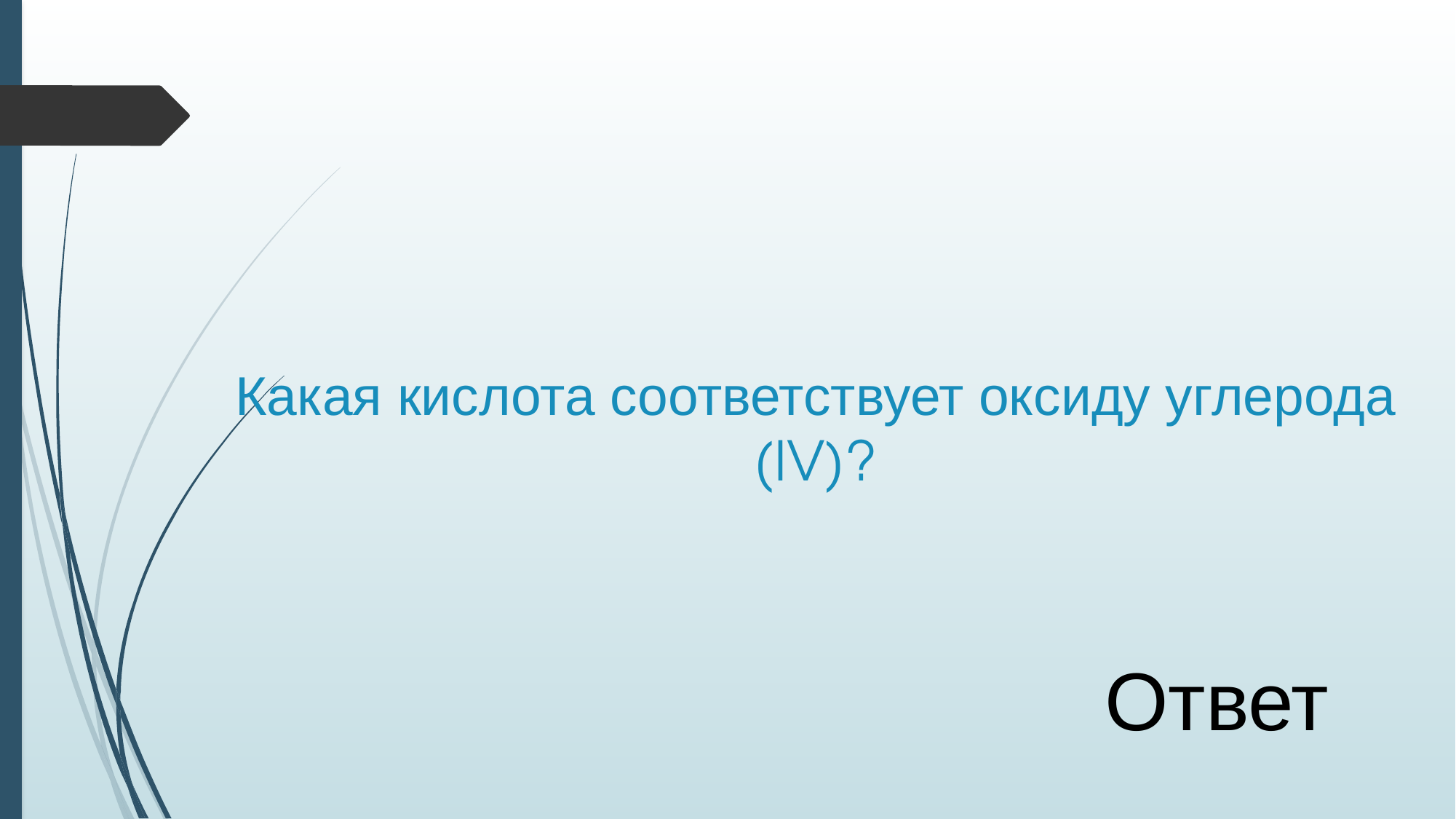

# Какая кислота соответствует оксиду углерода (IV)?
Ответ